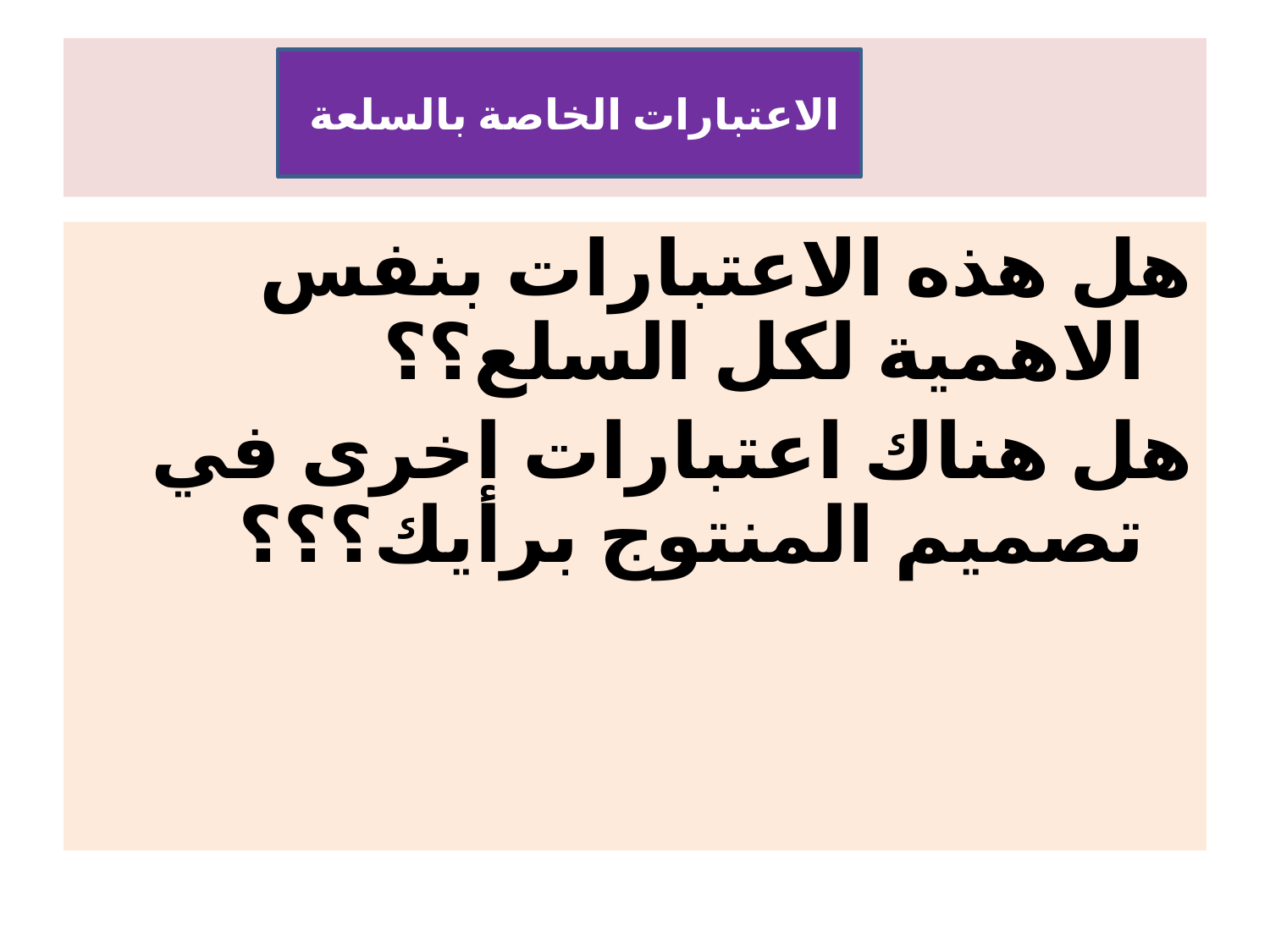

#
الاعتبارات الخاصة بالسلعة
هل هذه الاعتبارات بنفس الاهمية لكل السلع؟؟
هل هناك اعتبارات اخرى في تصميم المنتوج برأيك؟؟؟